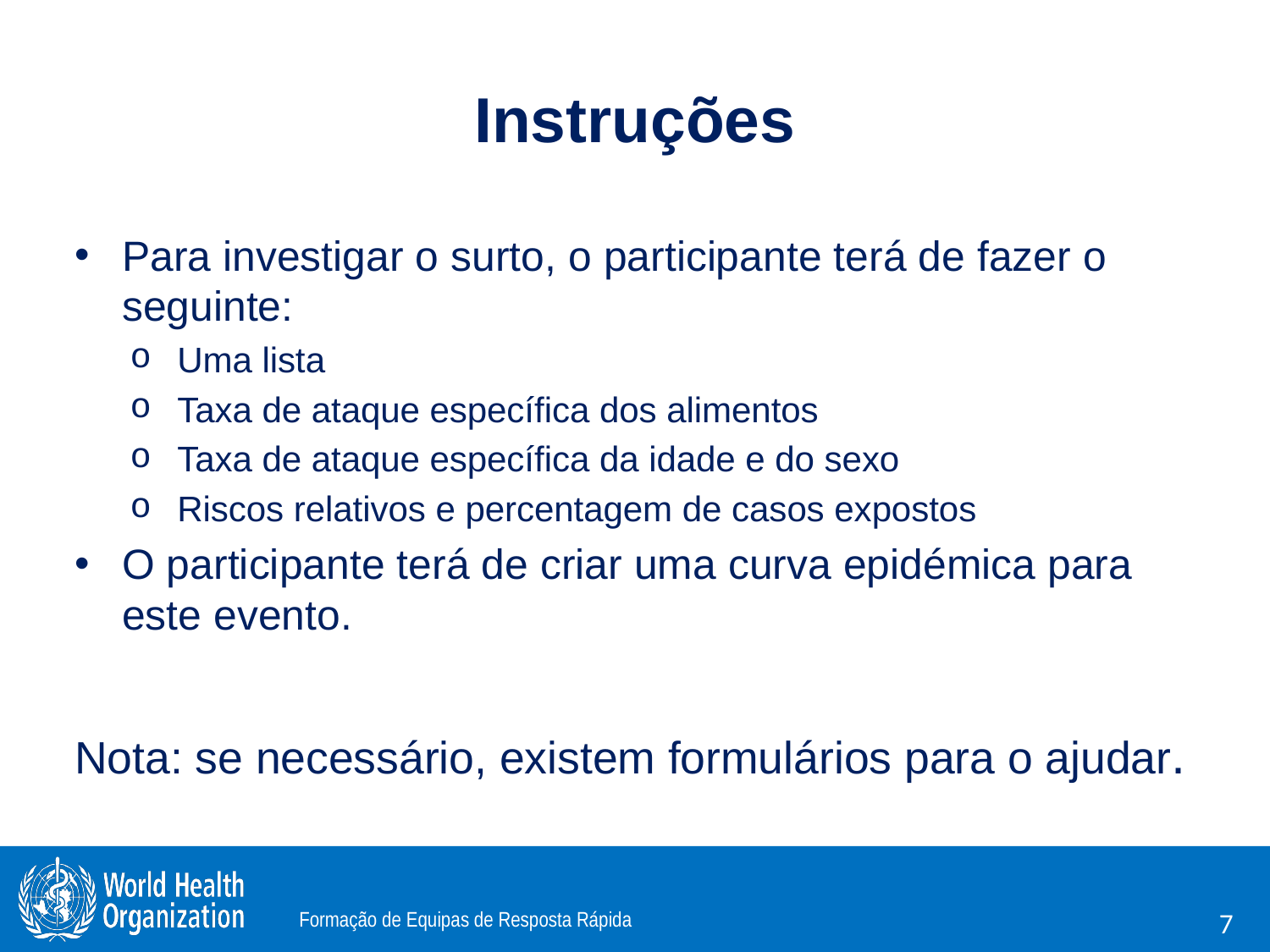

# Instruções
Para investigar o surto, o participante terá de fazer o seguinte:
Uma lista
Taxa de ataque específica dos alimentos
Taxa de ataque específica da idade e do sexo
Riscos relativos e percentagem de casos expostos
O participante terá de criar uma curva epidémica para este evento.

Nota: se necessário, existem formulários para o ajudar.